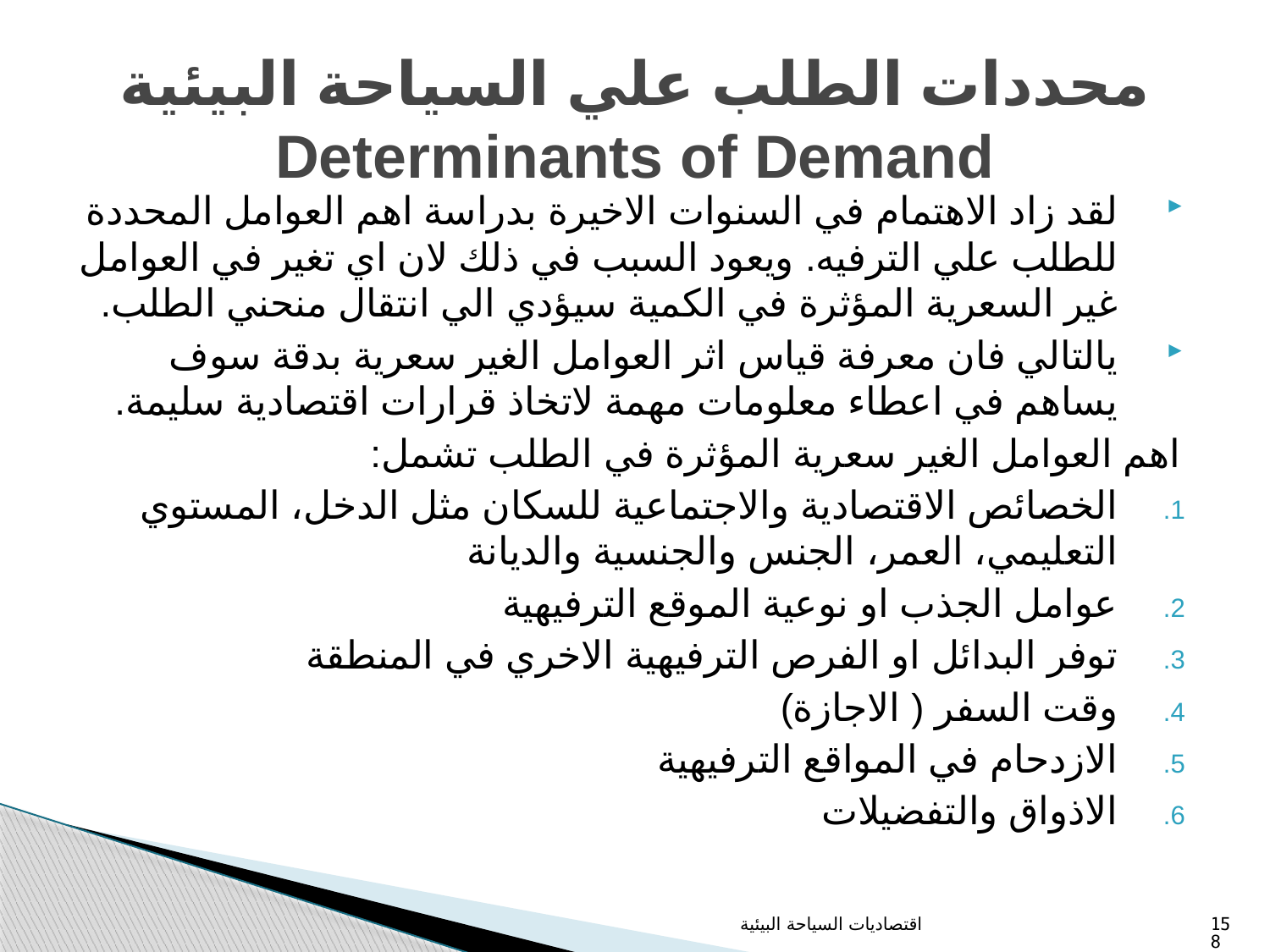

# محددات الطلب علي السياحة البيئية Determinants of Demand
لقد زاد الاهتمام في السنوات الاخيرة بدراسة اهم العوامل المحددة للطلب علي الترفيه. ويعود السبب في ذلك لان اي تغير في العوامل غير السعرية المؤثرة في الكمية سيؤدي الي انتقال منحني الطلب.
يالتالي فان معرفة قياس اثر العوامل الغير سعرية بدقة سوف يساهم في اعطاء معلومات مهمة لاتخاذ قرارات اقتصادية سليمة.
اهم العوامل الغير سعرية المؤثرة في الطلب تشمل:
الخصائص الاقتصادية والاجتماعية للسكان مثل الدخل، المستوي التعليمي، العمر، الجنس والجنسية والديانة
عوامل الجذب او نوعية الموقع الترفيهية
توفر البدائل او الفرص الترفيهية الاخري في المنطقة
وقت السفر ( الاجازة)
الازدحام في المواقع الترفيهية
الاذواق والتفضيلات
اقتصاديات السياحة البيئية
158